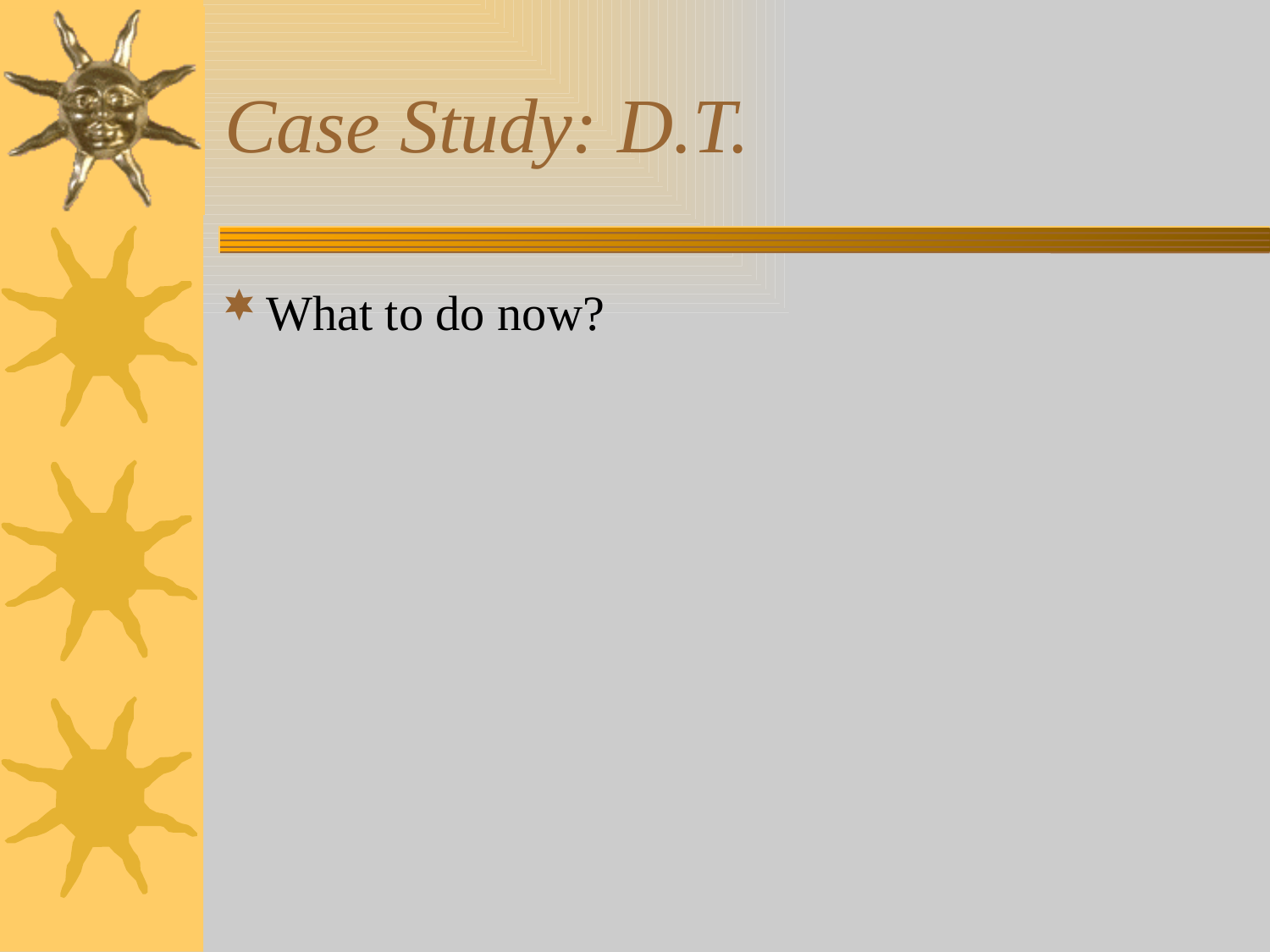

Case Study: D.T.
What to do now?